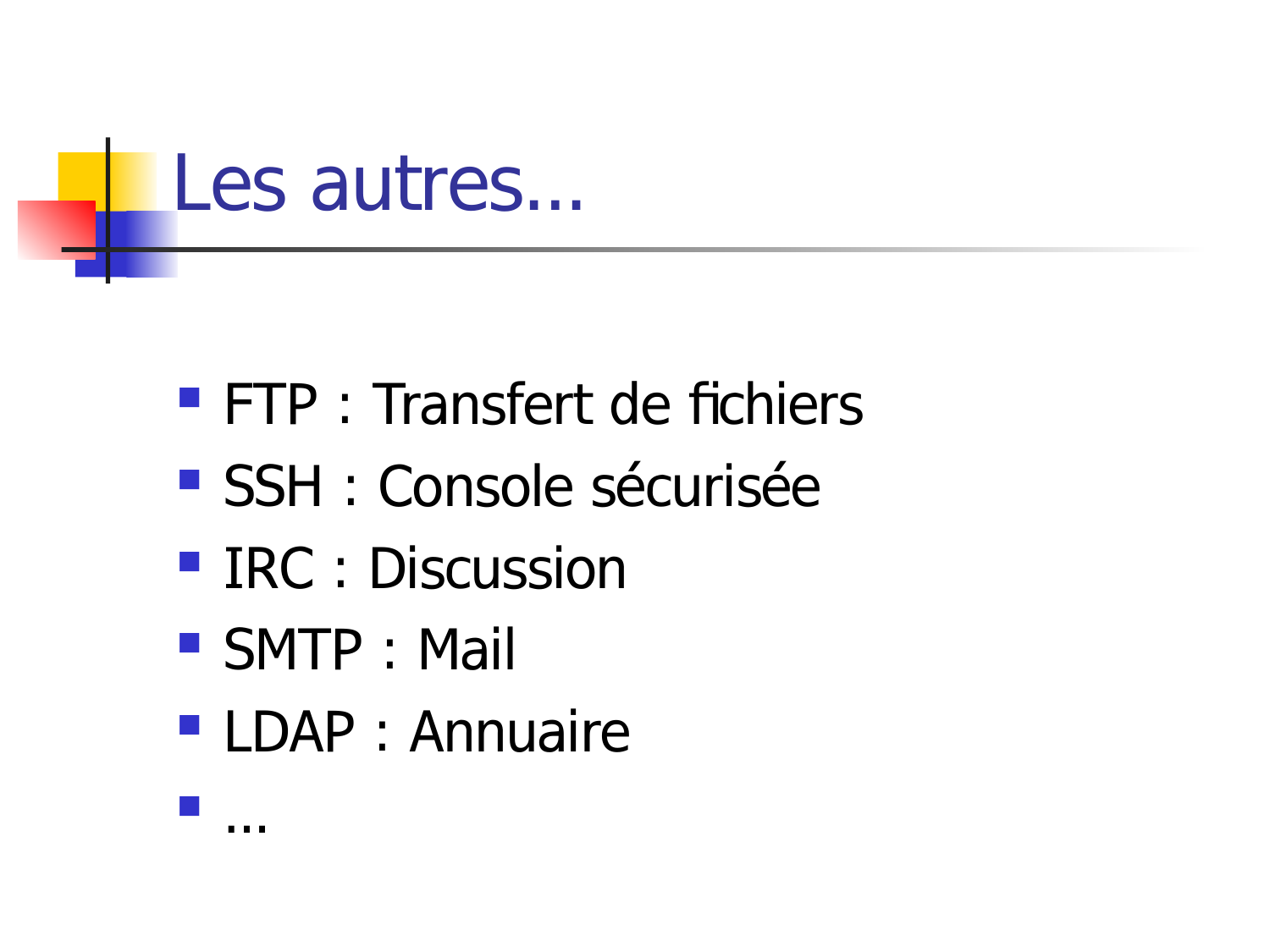

# Les autres…

FTP : Transfert de fichiers
SSH : Console sécurisée
IRC : Discussion
SMTP : Mail
LDAP : Annuaire
…